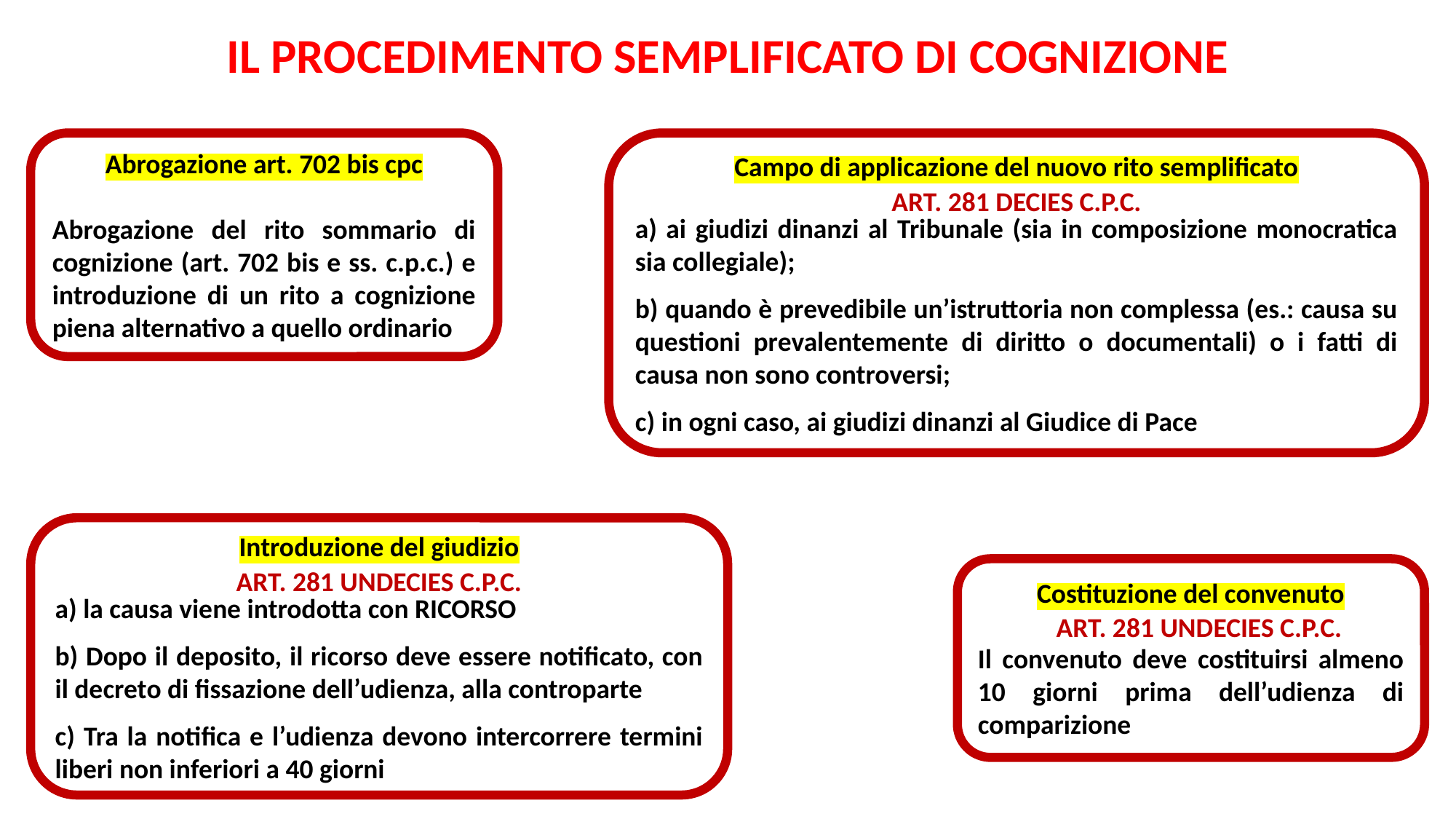

IL PROCEDIMENTO SEMPLIFICATO DI COGNIZIONE
Abrogazione art. 702 bis cpc

Abrogazione del rito sommario di cognizione (art. 702 bis e ss. c.p.c.) e introduzione di un rito a cognizione piena alternativo a quello ordinario
Campo di applicazione del nuovo rito semplificato

a) ai giudizi dinanzi al Tribunale (sia in composizione monocratica sia collegiale);

b) quando è prevedibile un’istruttoria non complessa (es.: causa su questioni prevalentemente di diritto o documentali) o i fatti di causa non sono controversi;

c) in ogni caso, ai giudizi dinanzi al Giudice di Pace
ART. 281 DECIES C.P.C.
Introduzione del giudizio

a) la causa viene introdotta con RICORSO

b) Dopo il deposito, il ricorso deve essere notificato, con il decreto di fissazione dell’udienza, alla controparte

c) Tra la notifica e l’udienza devono intercorrere termini liberi non inferiori a 40 giorni
ART. 281 UNDECIES C.P.C.
Costituzione del convenuto

Il convenuto deve costituirsi almeno 10 giorni prima dell’udienza di comparizione
ART. 281 UNDECIES C.P.C.